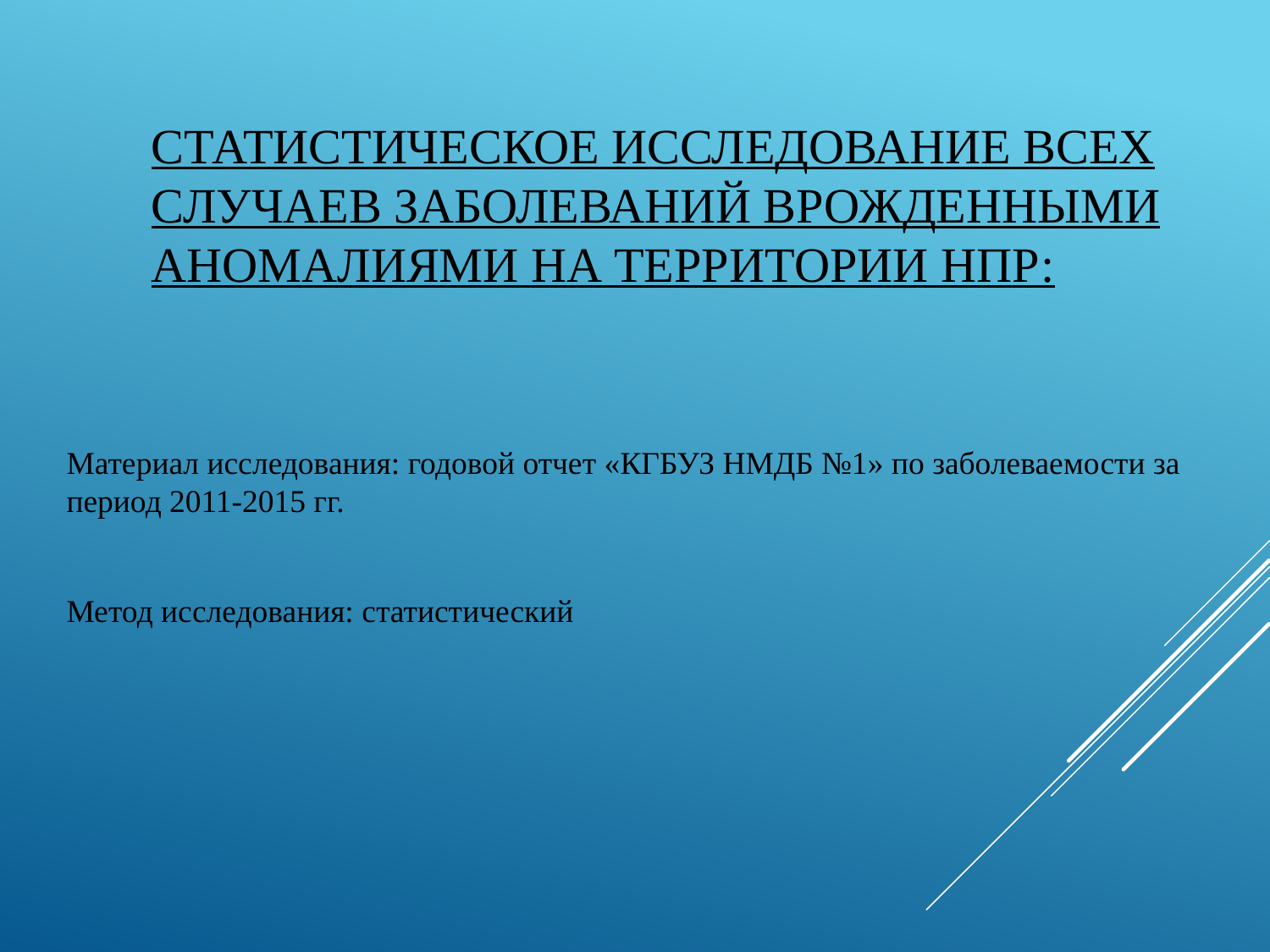

# Статистическое Исследование всех случаев заболеваний врожденными аномалиями на территории НПР:
Материал исследования: годовой отчет «КГБУЗ НМДБ №1» по заболеваемости за период 2011-2015 гг.

Метод исследования: статистический